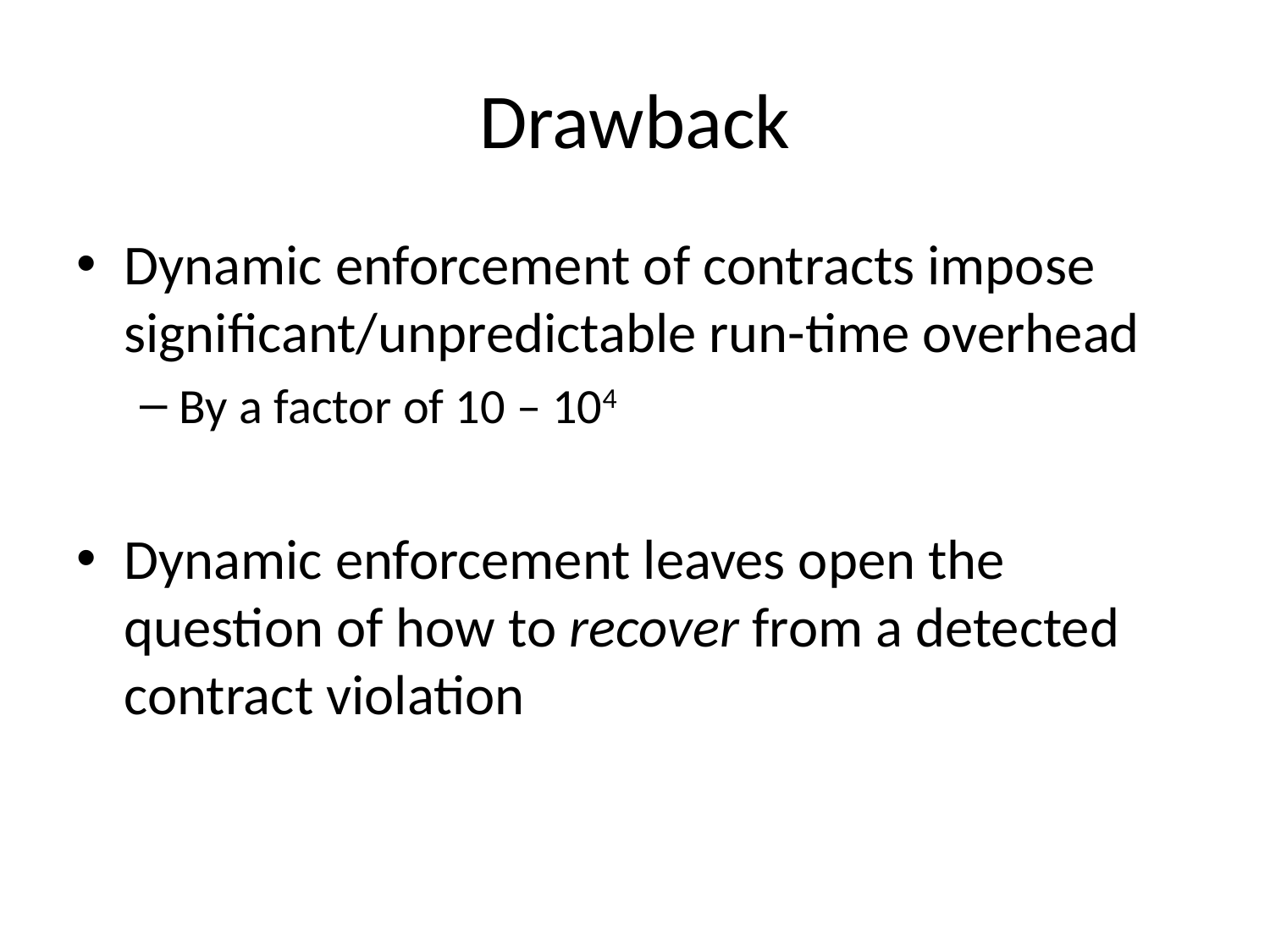

# Drawback
Dynamic enforcement of contracts impose significant/unpredictable run-time overhead
By a factor of 10 – 104

Dynamic enforcement leaves open the question of how to recover from a detected contract violation